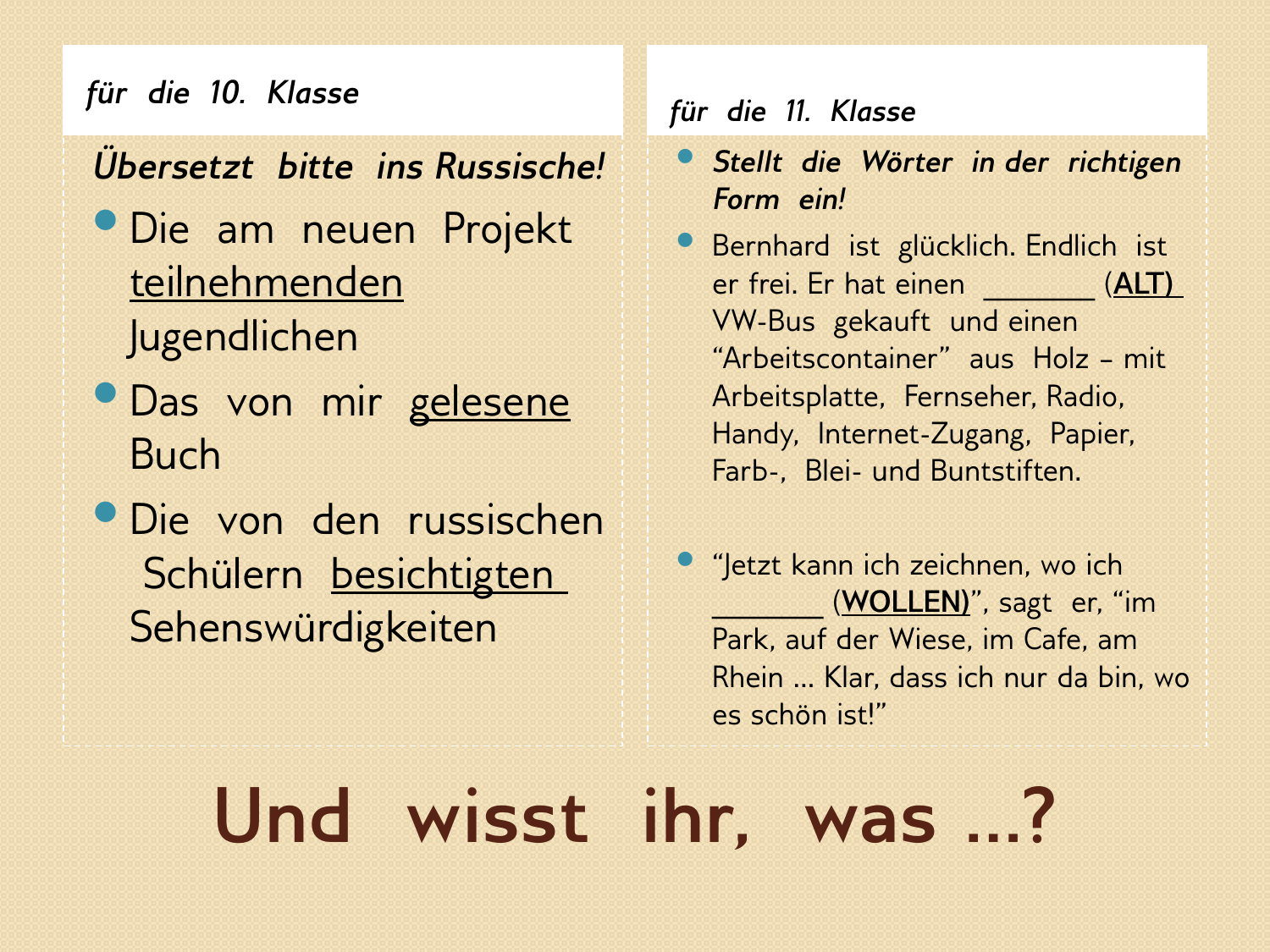

für  die  10.  Klasse

für  die  11.  Klasse

Übersetzt  bitte  ins Russische!
Die  am  neuen  Projekt  teilnehmenden  Jugendlichen
Das  von  mir  gelesene  Buch
Die  von  den  russischen  Schülern  besichtigten  Sehenswürdigkeiten

Stellt  die  Wörter  in der  richtigen  Form  ein!
Bernhard  ist  glücklich. Endlich  ist  er frei. Er hat einen  ________ (ALT)  VW-Bus  gekauft  und einen  “Arbeitscontainer”  aus  Holz – mit  Arbeitsplatte,  Fernseher, Radio,  Handy,  Internet-Zugang,  Papier,  Farb-,  Blei- und Buntstiften.

“Jetzt kann ich zeichnen, wo ich ________ (WOLLEN)”, sagt  er, “im Park, auf der Wiese, im Cafe, am Rhein … Klar, dass ich nur da bin, wo es schön ist!”

# Und  wisst  ihr,  was …?